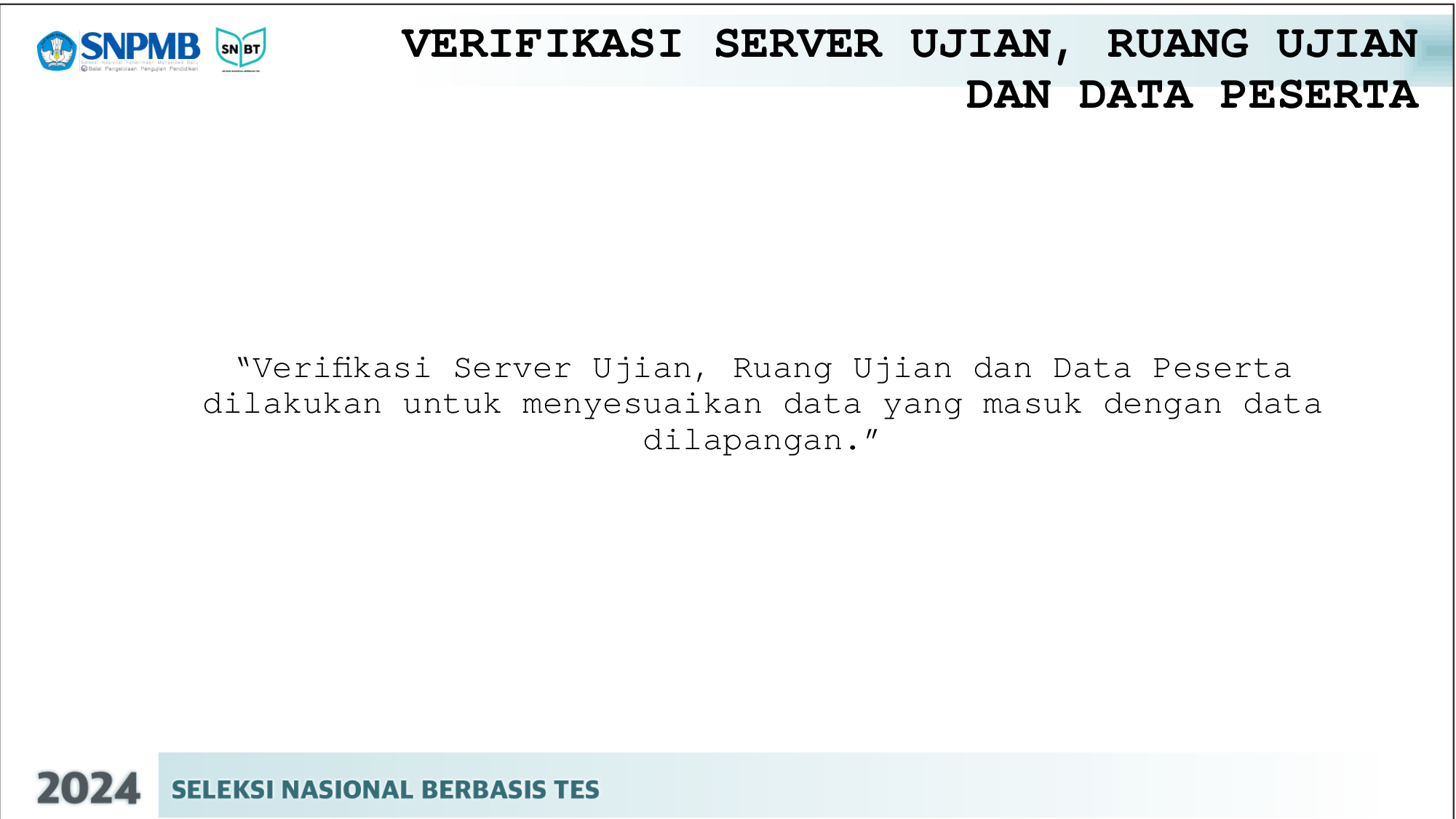

# VERIFIKASI SERVER UJIAN, RUANG UJIAN DAN DATA PESERTA
“Verifikasi Server Ujian, Ruang Ujian dan Data Peserta dilakukan untuk menyesuaikan data yang masuk dengan data dilapangan.”